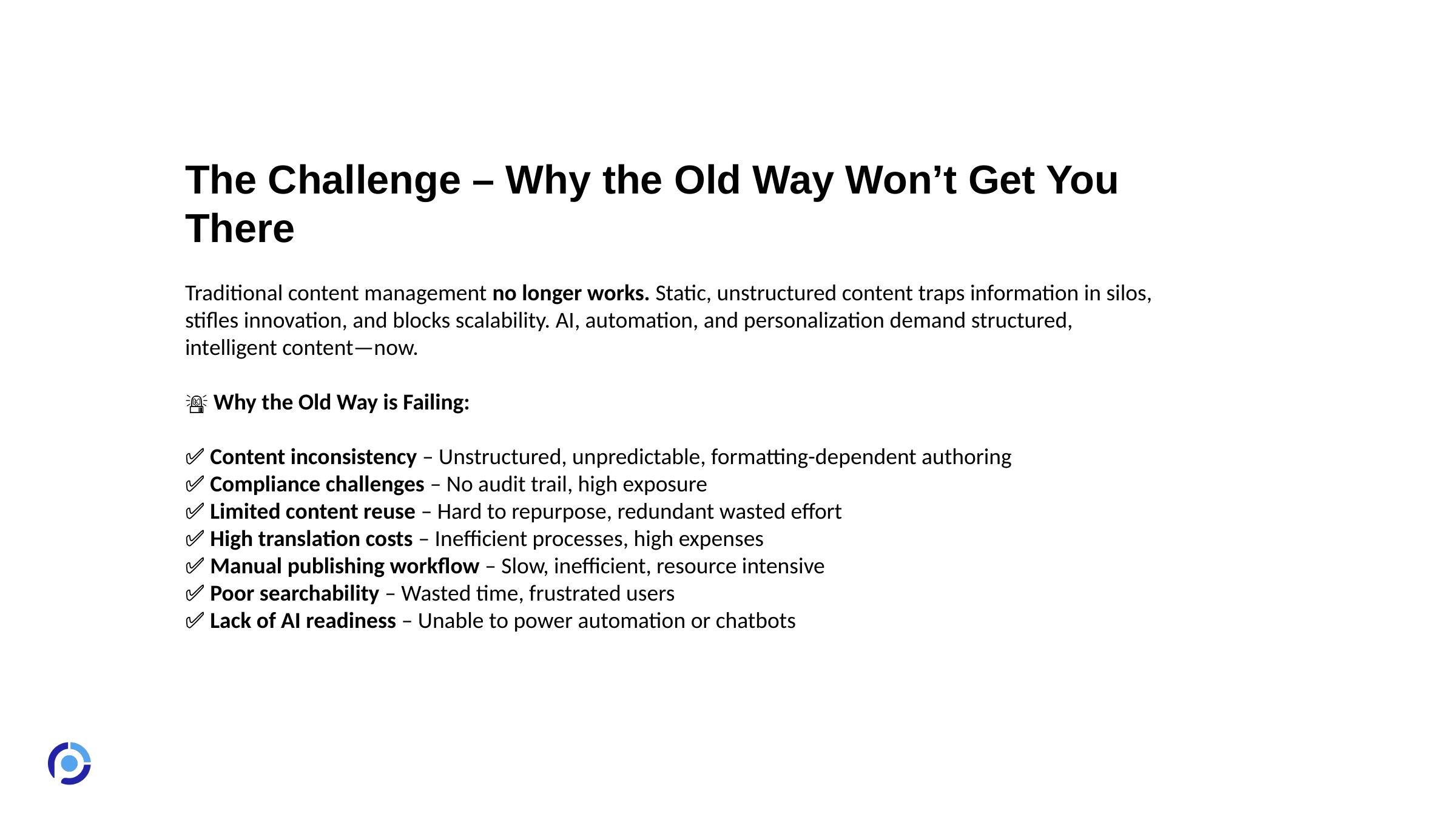

The Challenge – Why the Old Way Won’t Get You There

Traditional content management no longer works. Static, unstructured content traps information in silos, stifles innovation, and blocks scalability. AI, automation, and personalization demand structured, intelligent content—now.

🚨 Why the Old Way is Failing:
✅ Content inconsistency – Unstructured, unpredictable, formatting-dependent authoring
✅ Compliance challenges – No audit trail, high exposure
✅ Limited content reuse – Hard to repurpose, redundant wasted effort
✅ High translation costs – Inefficient processes, high expenses
✅ Manual publishing workflow – Slow, inefficient, resource intensive
✅ Poor searchability – Wasted time, frustrated users
✅ Lack of AI readiness – Unable to power automation or chatbots